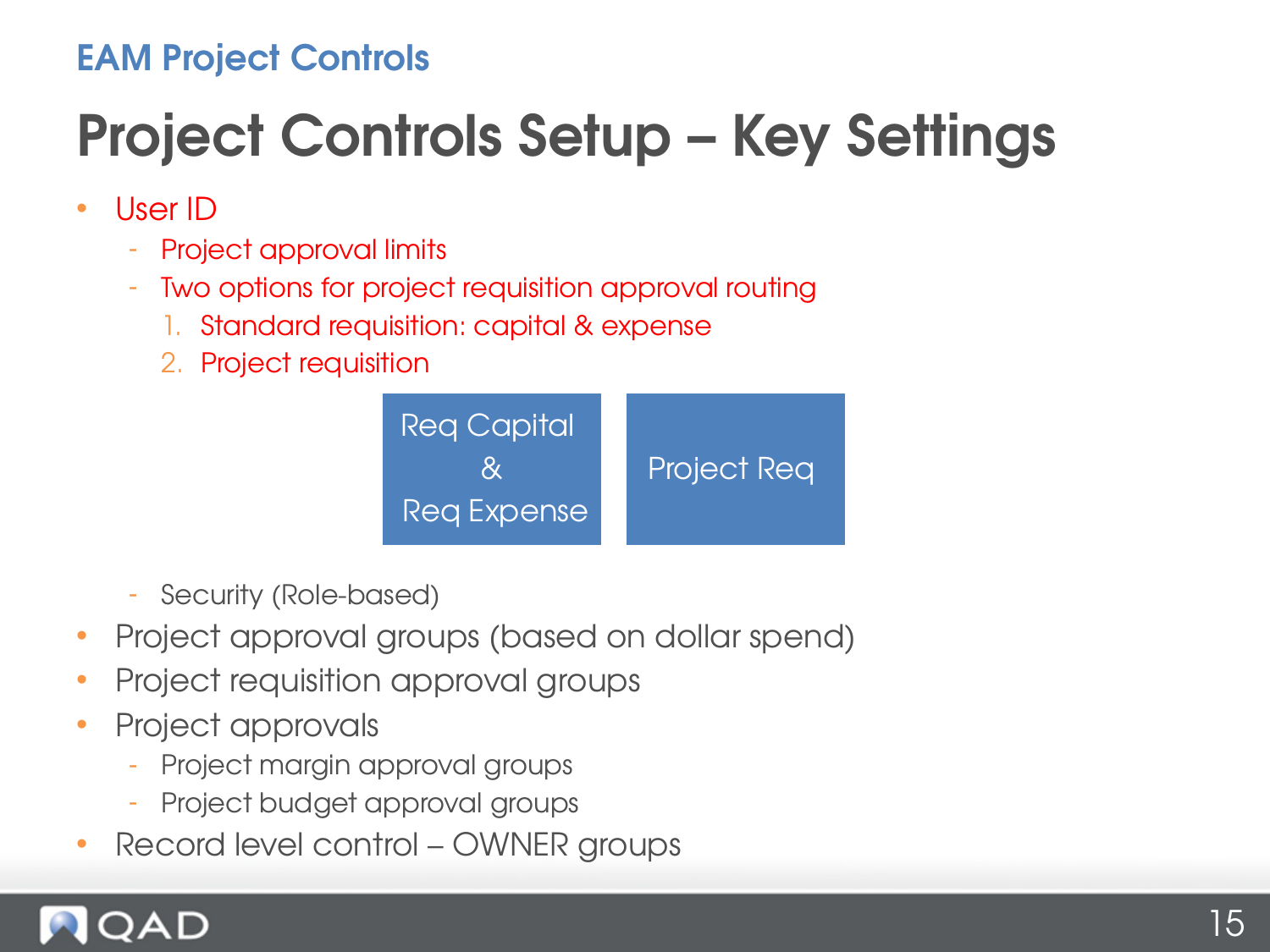

EAM Project Controls
# Project Controls Setup – Key Settings
User ID
Project approval limits
Two options for project requisition approval routing
Standard requisition: capital & expense
Project requisition

Security (Role-based)
Project approval groups (based on dollar spend)
Project requisition approval groups
Project approvals
Project margin approval groups
Project budget approval groups
Record level control – OWNER groups
Req Capital
&
 Req Expense
Project Req
15